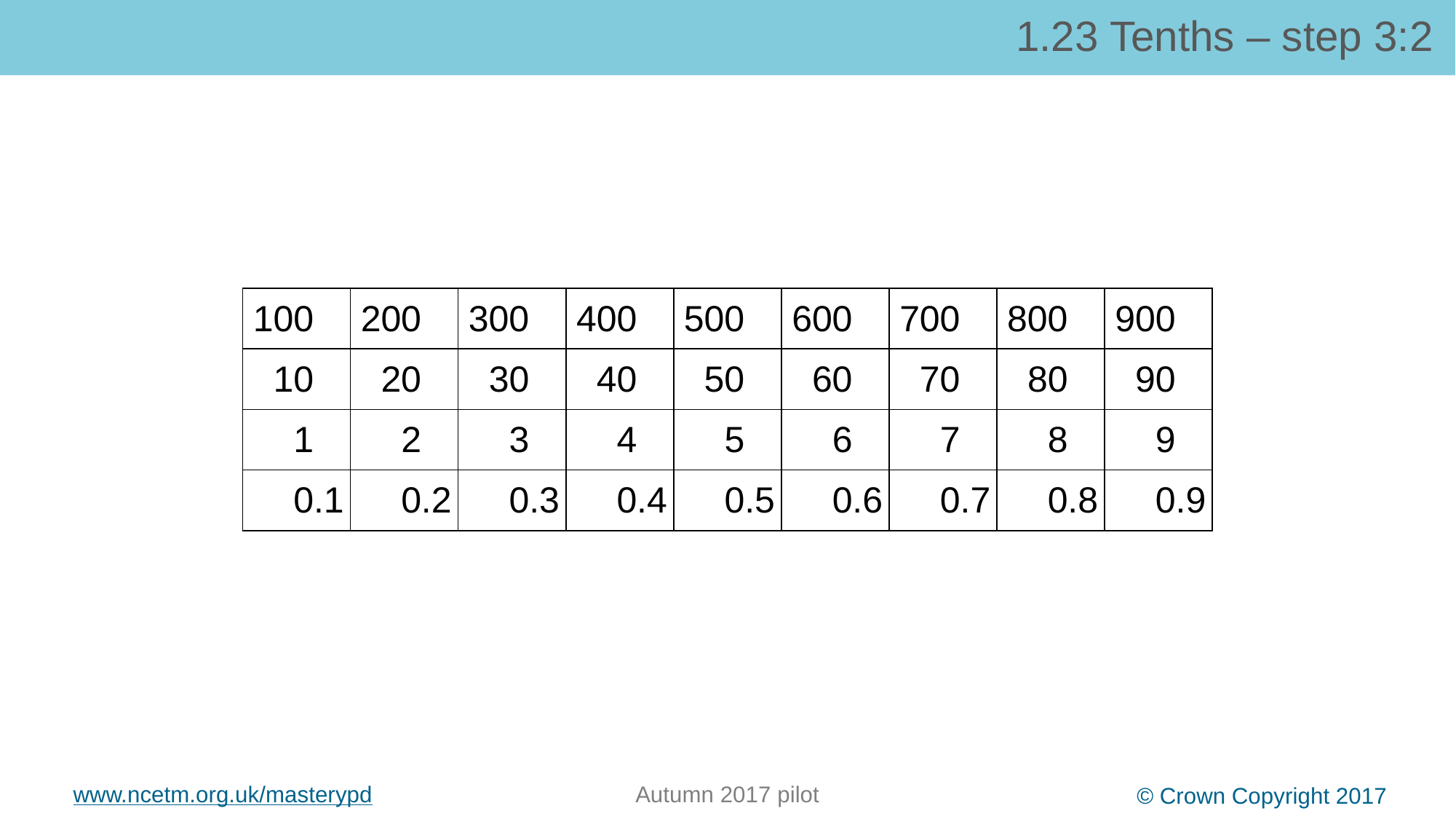

1.23 Tenths – step 3:2
| 100.0 | 200.0 | 300.0 | 400.0 | 500.0 | 600.0 | 700.0 | 800.0 | 900.0 |
| --- | --- | --- | --- | --- | --- | --- | --- | --- |
| 10.0 | 20.0 | 30.0 | 40.0 | 50.0 | 60.0 | 70.0 | 80.0 | 90.0 |
| 1.0 | 2.0 | 3.0 | 4.0 | 5.0 | 6.0 | 7.0 | 8.0 | 9.0 |
| 0.1 | 0.2 | 0.3 | 0.4 | 0.5 | 0.6 | 0.7 | 0.8 | 0.9 |